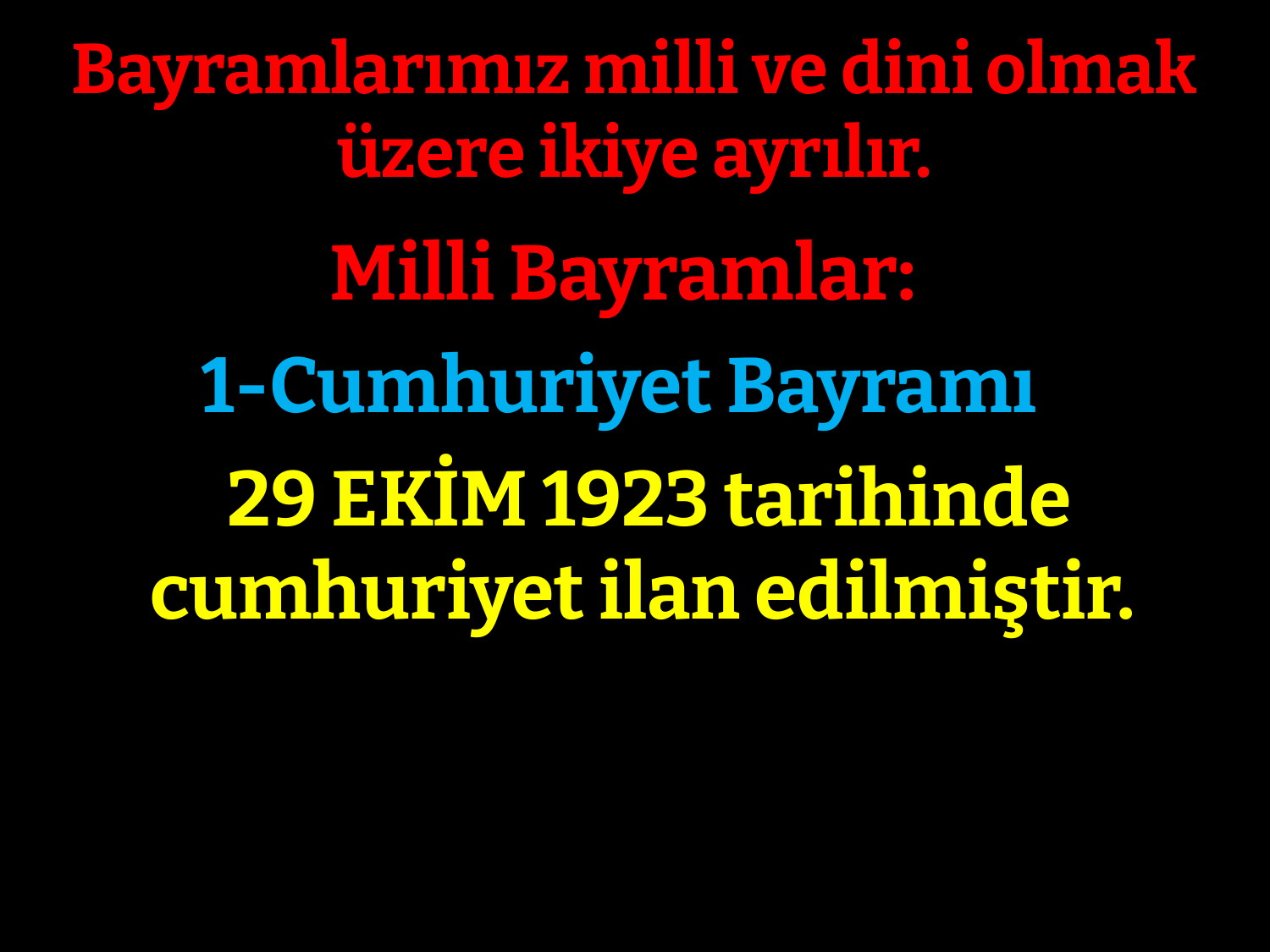

Bayramlarımız milli ve dini olmak üzere ikiye ayrılır.
Milli Bayramlar:
#
1-Cumhuriyet Bayramı
29 EKİM 1923 tarihinde cumhuriyet ilan edilmiştir.
...www.sorubak.com...